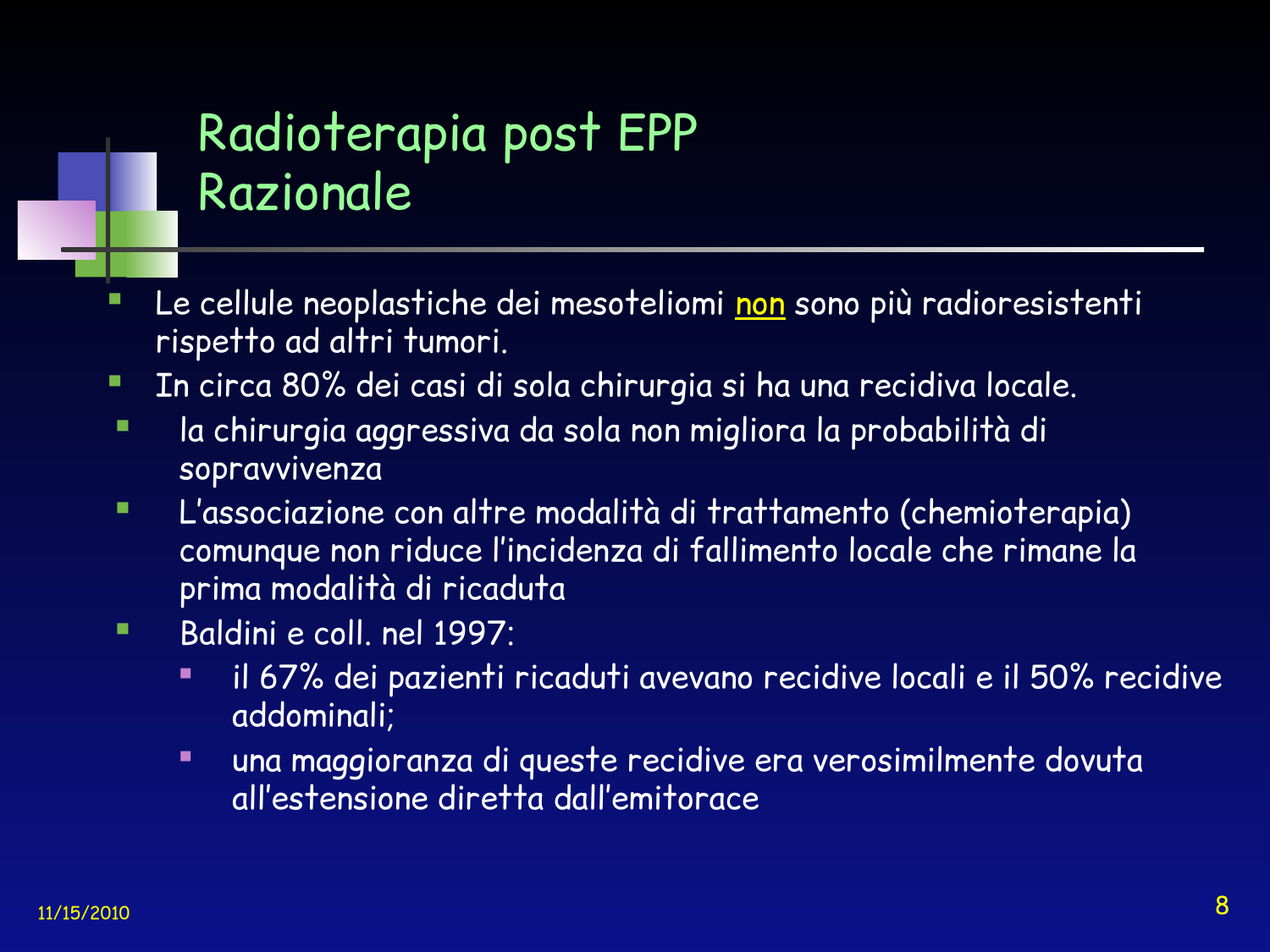

# Radioterapia post EPP Razionale
Le cellule neoplastiche dei mesoteliomi non sono più radioresistenti rispetto ad altri tumori.
In circa 80% dei casi di sola chirurgia si ha una recidiva locale.
la chirurgia aggressiva da sola non migliora la probabilità di sopravvivenza
L’associazione con altre modalità di trattamento (chemioterapia) comunque non riduce l’incidenza di fallimento locale che rimane la prima modalità di ricaduta
Baldini e coll. nel 1997:
il 67% dei pazienti ricaduti avevano recidive locali e il 50% recidive addominali;
una maggioranza di queste recidive era verosimilmente dovuta all’estensione diretta dall’emitorace

11/15/2010

8